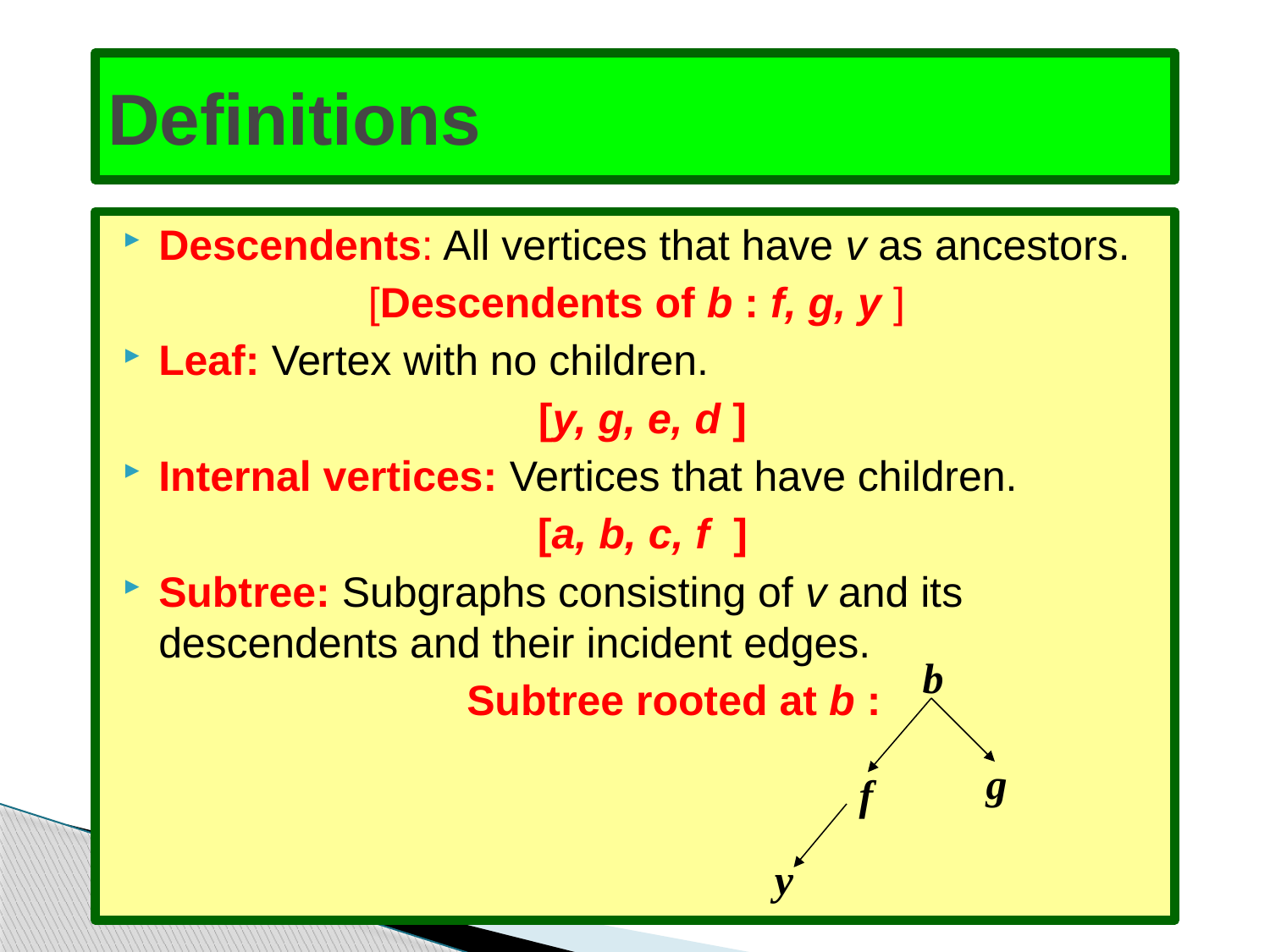

# Definitions
Descendents: All vertices that have v as ancestors.
[Descendents of b : f, g, y ]
Leaf: Vertex with no children.
[y, g, e, d ]
Internal vertices: Vertices that have children.
[a, b, c, f  ]
Subtree: Subgraphs consisting of v and its descendents and their incident edges.
                             Subtree rooted at b :
b

g
f

y